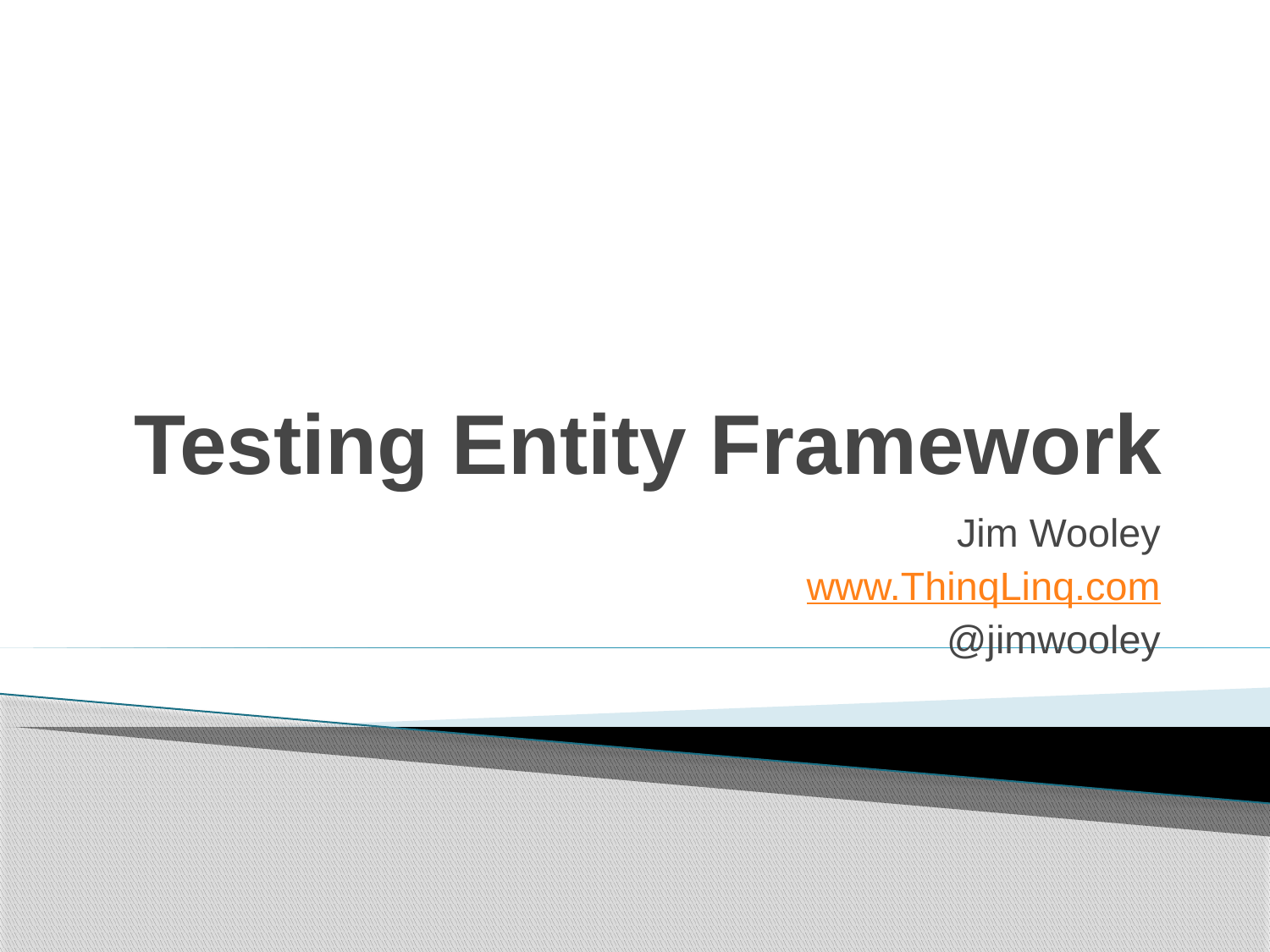

# Testing Entity Framework
Jim Wooley
www.ThinqLinq.com
@jimwooley